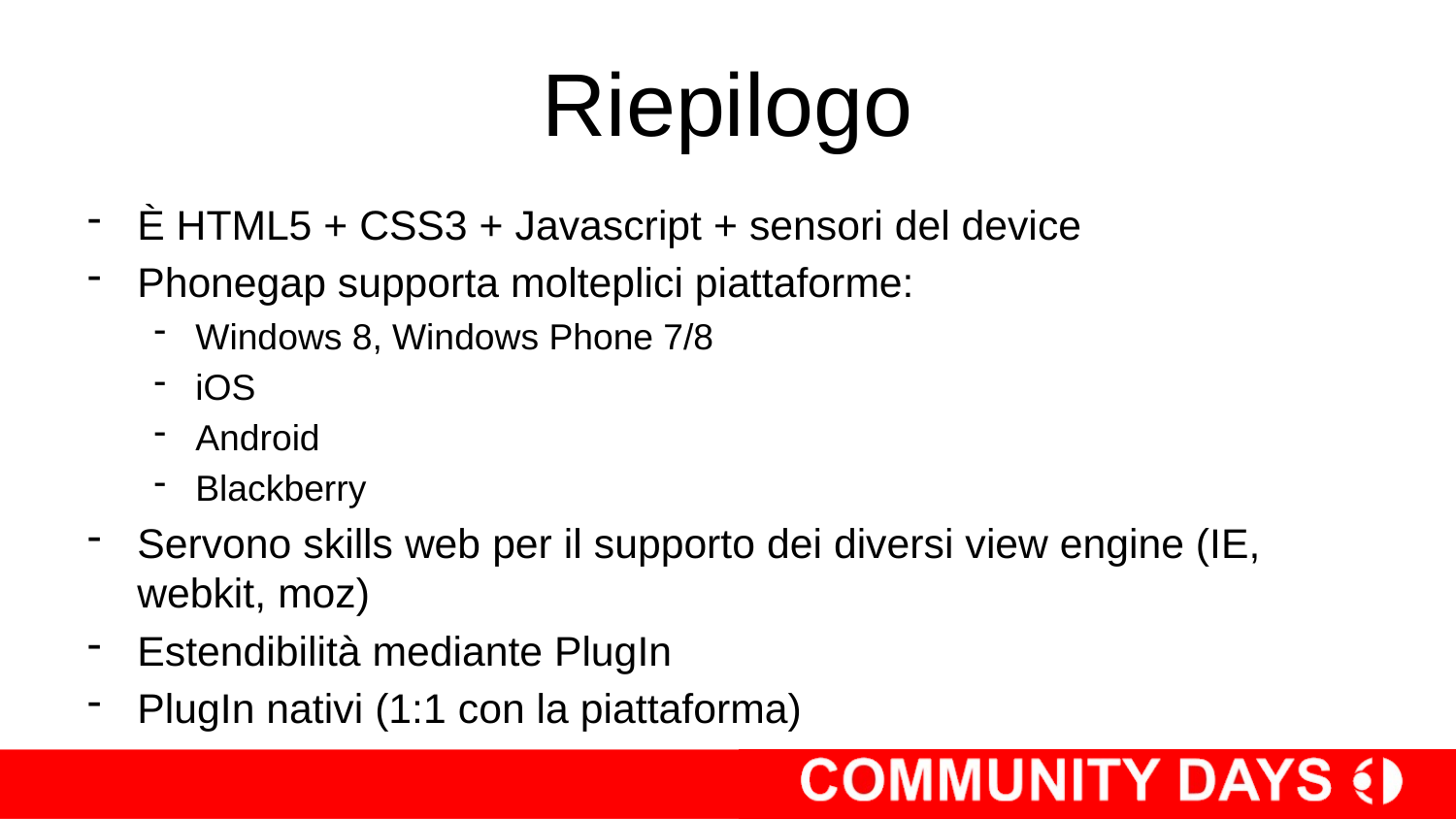

# Riepilogo
È HTML5 + CSS3 + Javascript + sensori del device
Phonegap supporta molteplici piattaforme:
Windows 8, Windows Phone 7/8
iOS
Android
Blackberry
Servono skills web per il supporto dei diversi view engine (IE, webkit, moz)
Estendibilità mediante PlugIn
PlugIn nativi (1:1 con la piattaforma)